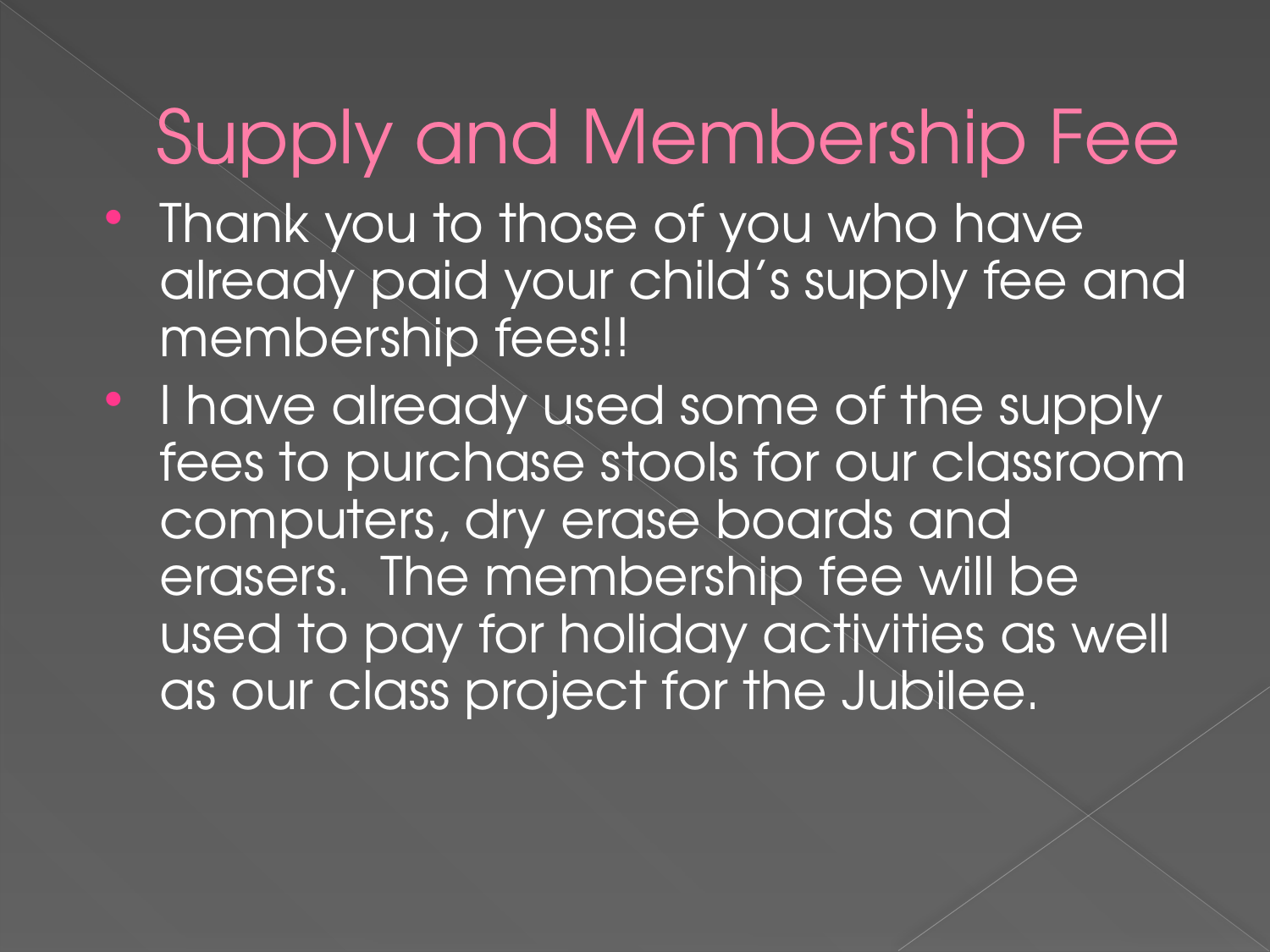

# Supply and Membership Fee
Thank you to those of you who have already paid your child’s supply fee and membership fees!!
I have already used some of the supply fees to purchase stools for our classroom computers, dry erase boards and erasers.  The membership fee will be used to pay for holiday activities as well as our class project for the Jubilee.